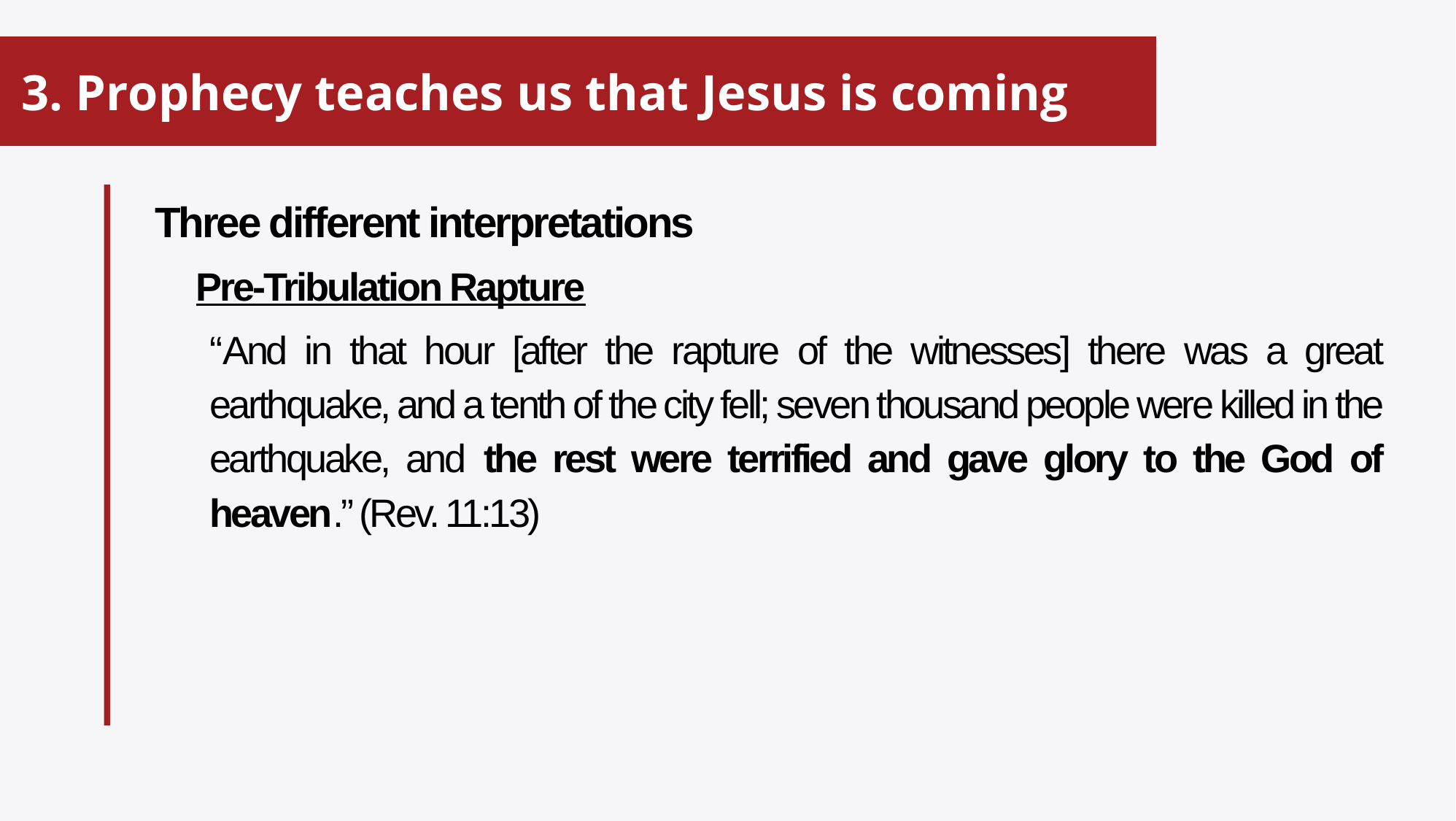

# 3. Prophecy teaches us that Jesus is coming
Three different interpretations
Pre-Tribulation Rapture
“And in that hour [after the rapture of the witnesses] there was a great earthquake, and a tenth of the city fell; seven thousand people were killed in the earthquake, and the rest were terrified and gave glory to the God of heaven.” (Rev. 11:13)